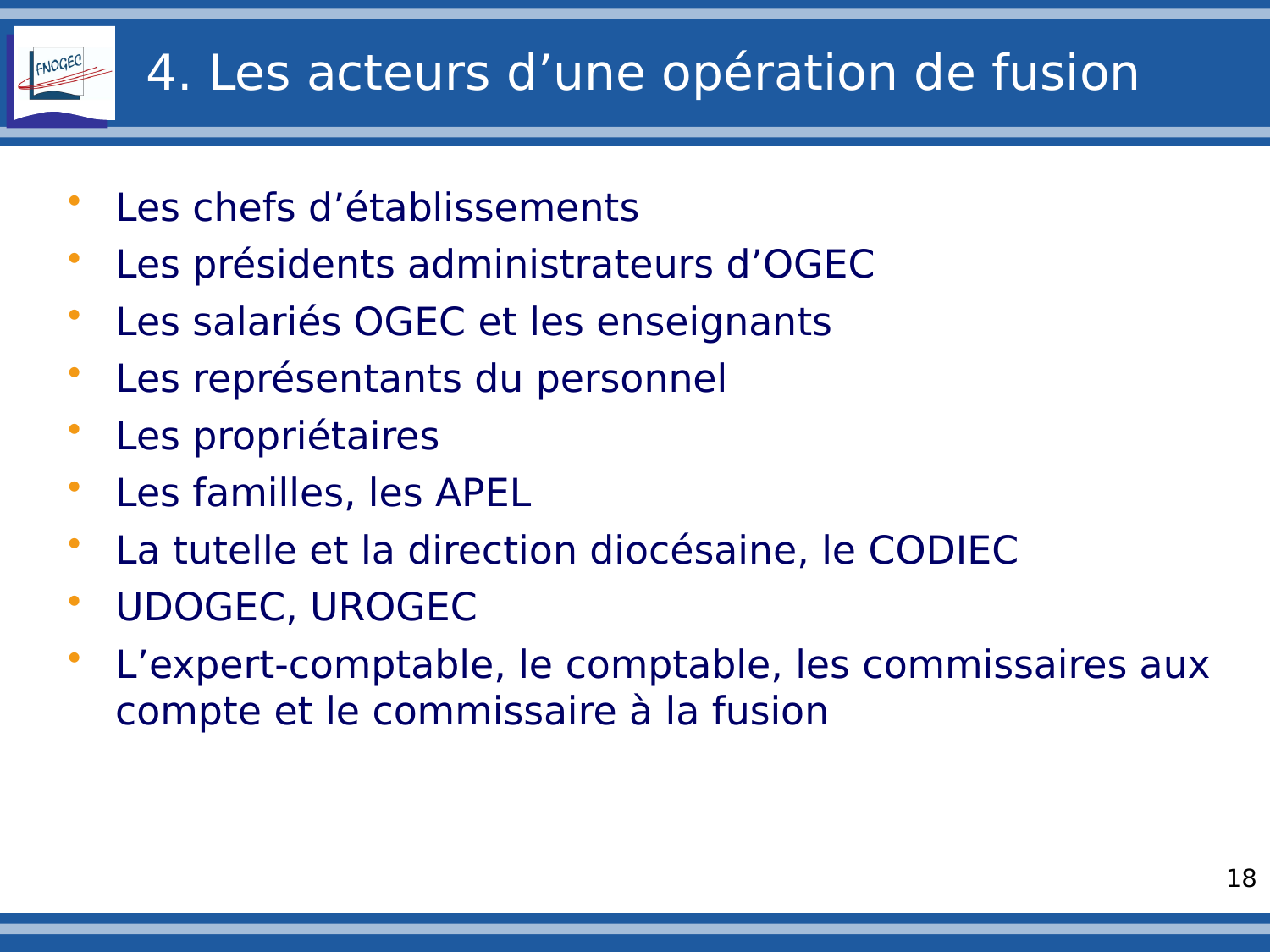

# 4. Les acteurs d’une opération de fusion
Les chefs d’établissements
Les présidents administrateurs d’OGEC
Les salariés OGEC et les enseignants
Les représentants du personnel
Les propriétaires
Les familles, les APEL
La tutelle et la direction diocésaine, le CODIEC
UDOGEC, UROGEC
L’expert-comptable, le comptable, les commissaires aux compte et le commissaire à la fusion

18